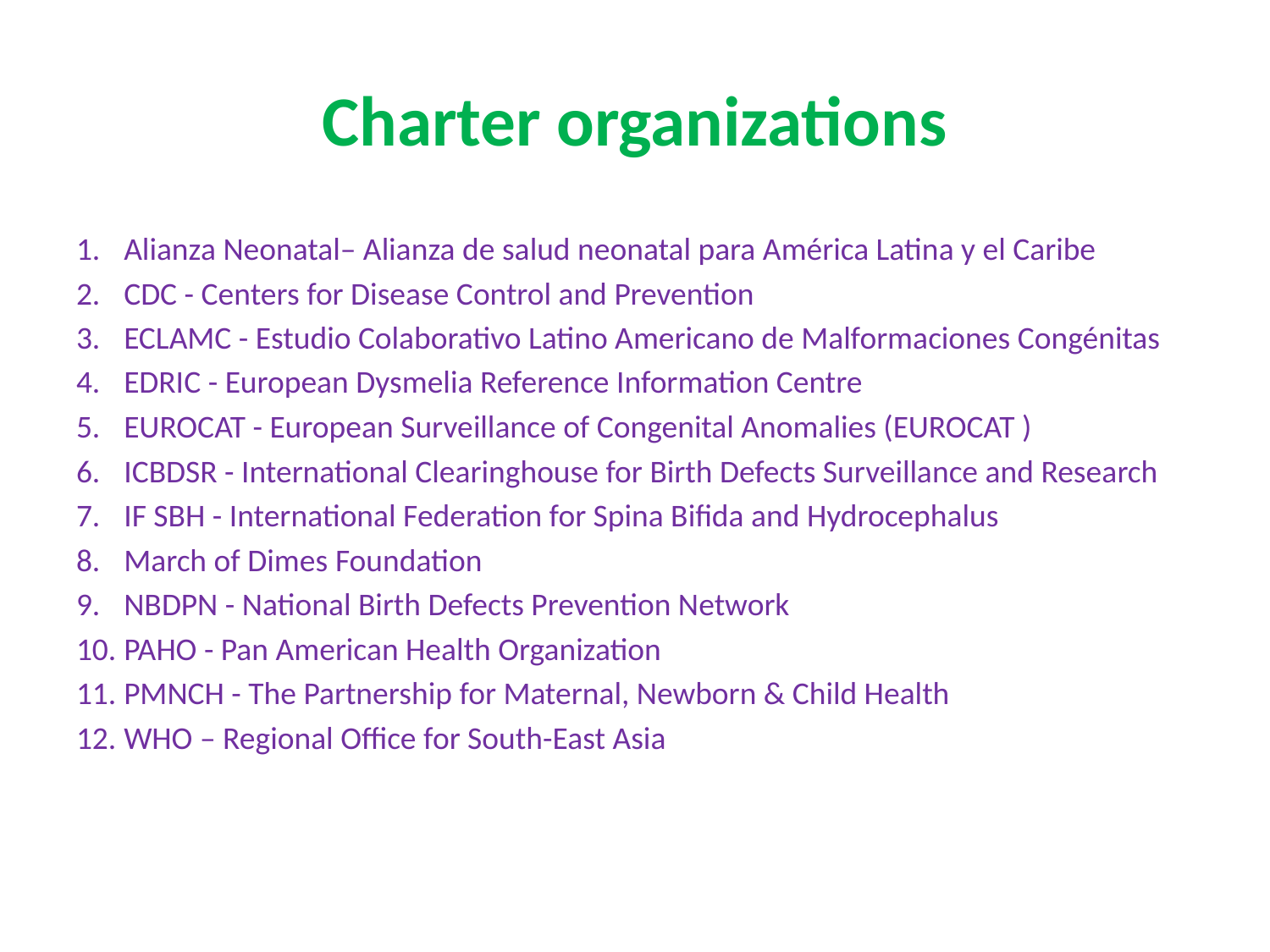

# Charter organizations
Alianza Neonatal– Alianza de salud neonatal para América Latina y el Caribe
CDC - Centers for Disease Control and Prevention
ECLAMC - Estudio Colaborativo Latino Americano de Malformaciones Congénitas
EDRIC - European Dysmelia Reference Information Centre
EUROCAT - European Surveillance of Congenital Anomalies (EUROCAT )
ICBDSR - International Clearinghouse for Birth Defects Surveillance and Research
IF SBH - International Federation for Spina Bifida and Hydrocephalus
March of Dimes Foundation
NBDPN - National Birth Defects Prevention Network
PAHO - Pan American Health Organization
PMNCH - The Partnership for Maternal, Newborn & Child Health
WHO – Regional Office for South-East Asia